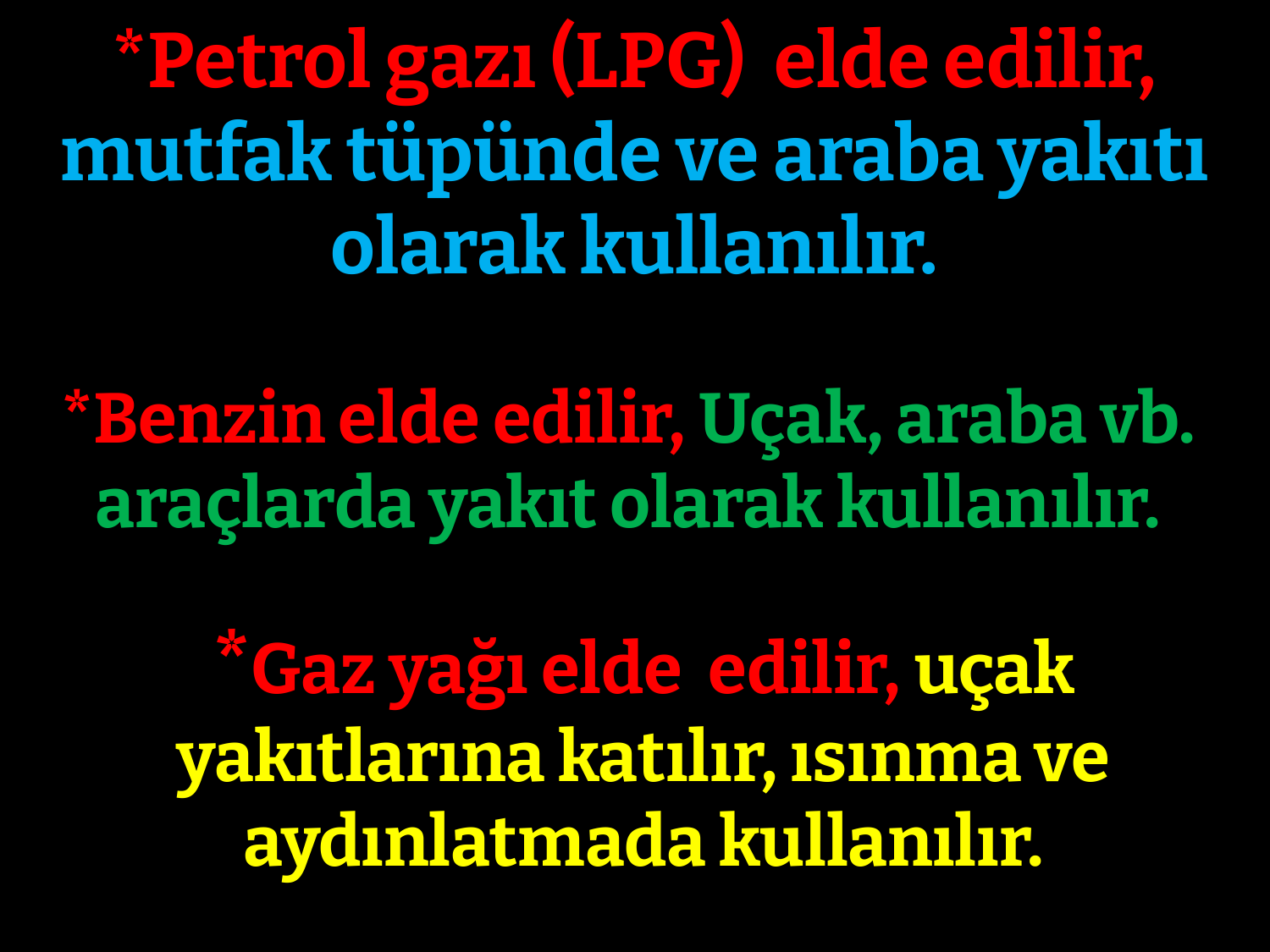

*Petrol gazı (LPG)  elde edilir, mutfak tüpünde ve araba yakıtı olarak kullanılır.
#
*Benzin elde edilir, Uçak, araba vb. araçlarda yakıt olarak kullanılır.
*Gaz yağı elde  edilir, uçak yakıtlarına katılır, ısınma ve aydınlatmada kullanılır.